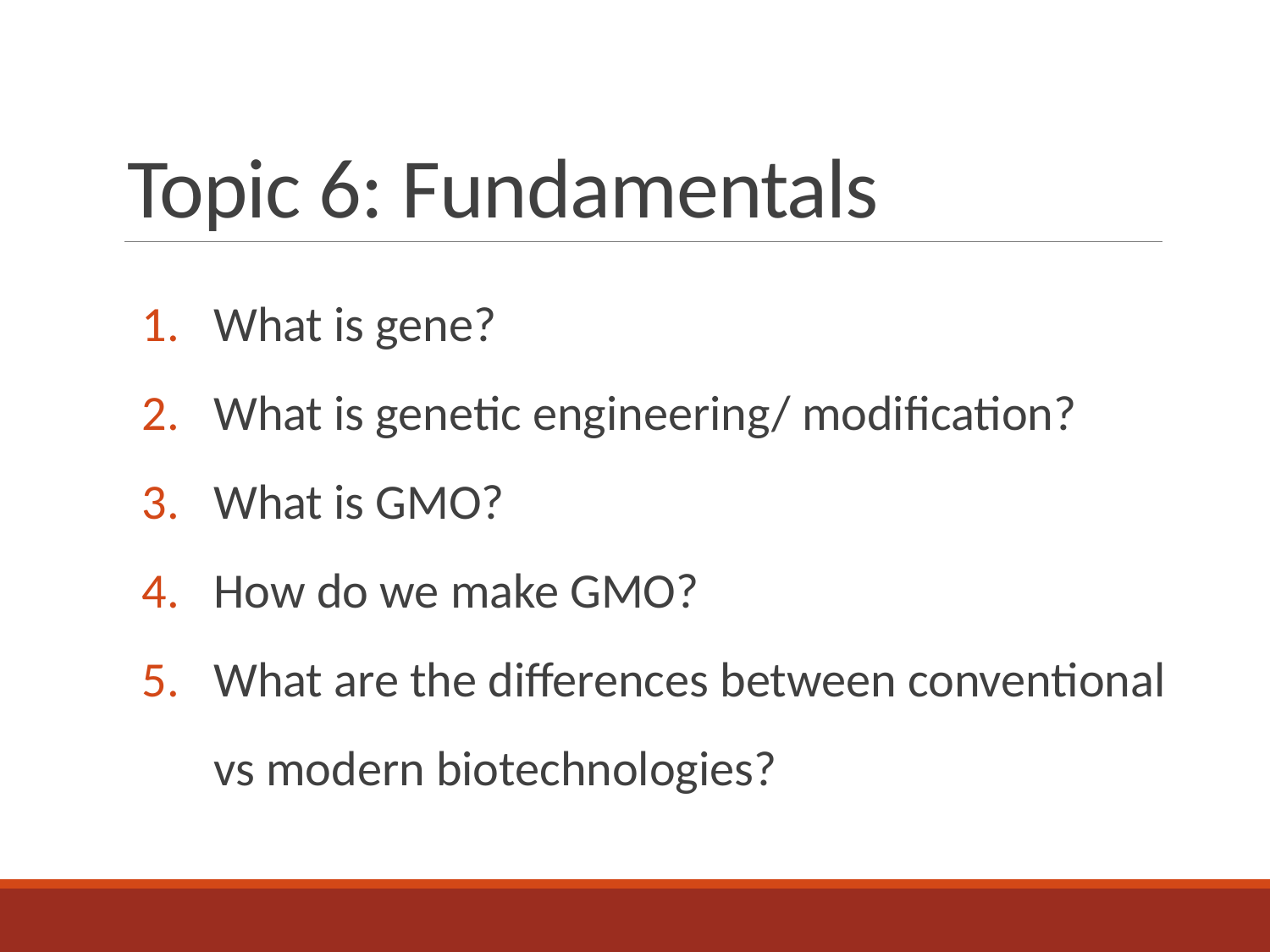

# Topic 6: Fundamentals
What is gene?
What is genetic engineering/ modification?
What is GMO?
How do we make GMO?
What are the differences between conventional vs modern biotechnologies?